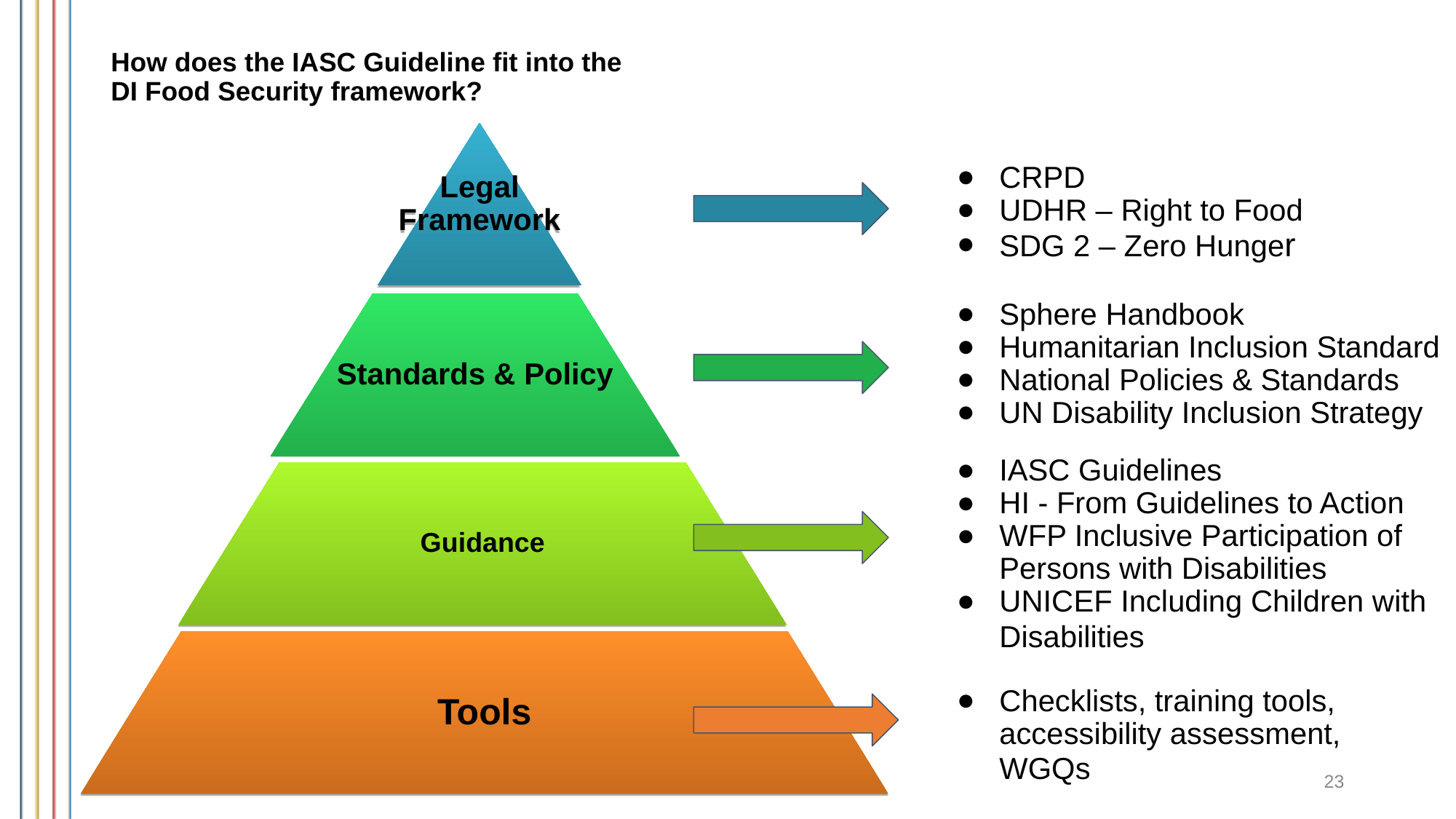

# How does the IASC Guideline fit into the DI Food Security framework?
Legal Framework

CRPD
UDHR – Right to Food
SDG 2 – Zero Hunger
Standards & Policy

Sphere Handbook
Humanitarian Inclusion Standard
National Policies & Standards
UN Disability Inclusion Strategy
IASC Guidelines
HI - From Guidelines to Action
WFP Inclusive Participation of Persons with Disabilities
UNICEF Including Children with Disabilities
Guidance

Tools

Checklists, training tools, accessibility assessment, WGQs
23